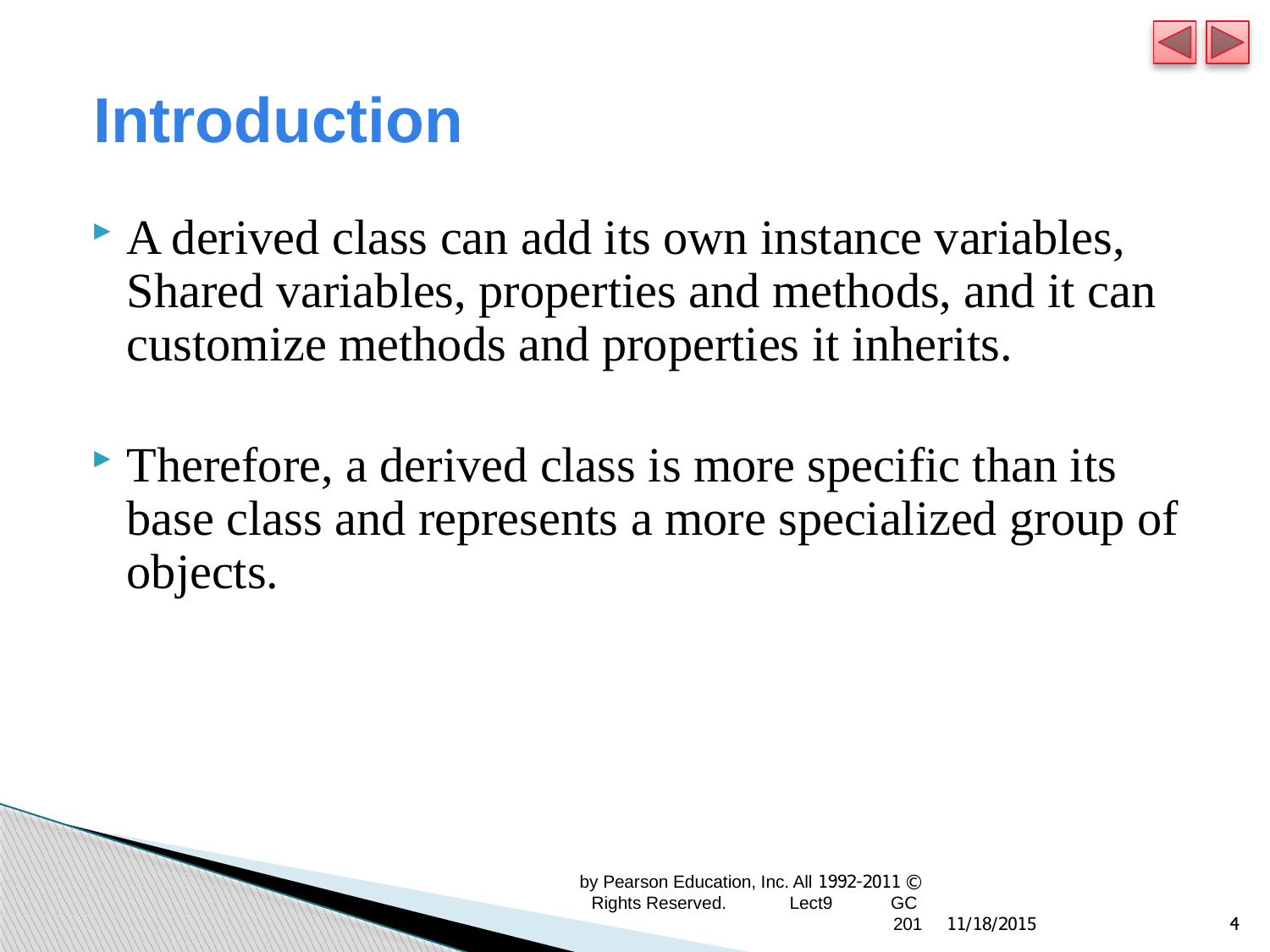

# Introduction
A derived class can add its own instance variables, Shared variables, properties and methods, and it can customize methods and properties it inherits.

Therefore, a derived class is more specific than its base class and represents a more specialized group of objects.

© 1992-2011 by Pearson Education, Inc. All Rights Reserved.             Lect9            GC  201
11/18/2015
4